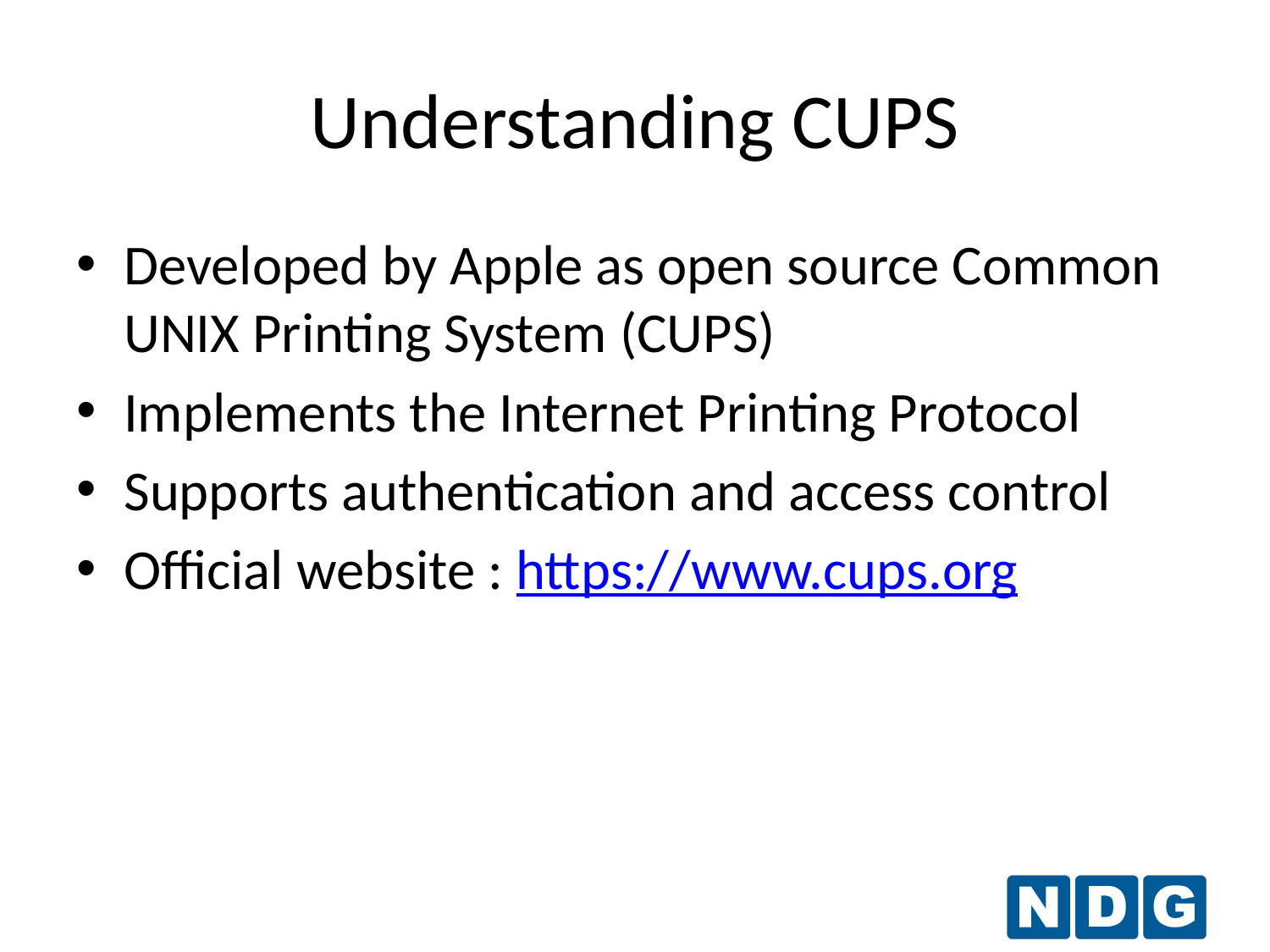

Understanding CUPS
Developed by Apple as open source Common UNIX Printing System (CUPS)
Implements the Internet Printing Protocol
Supports authentication and access control
Official website : https://www.cups.org